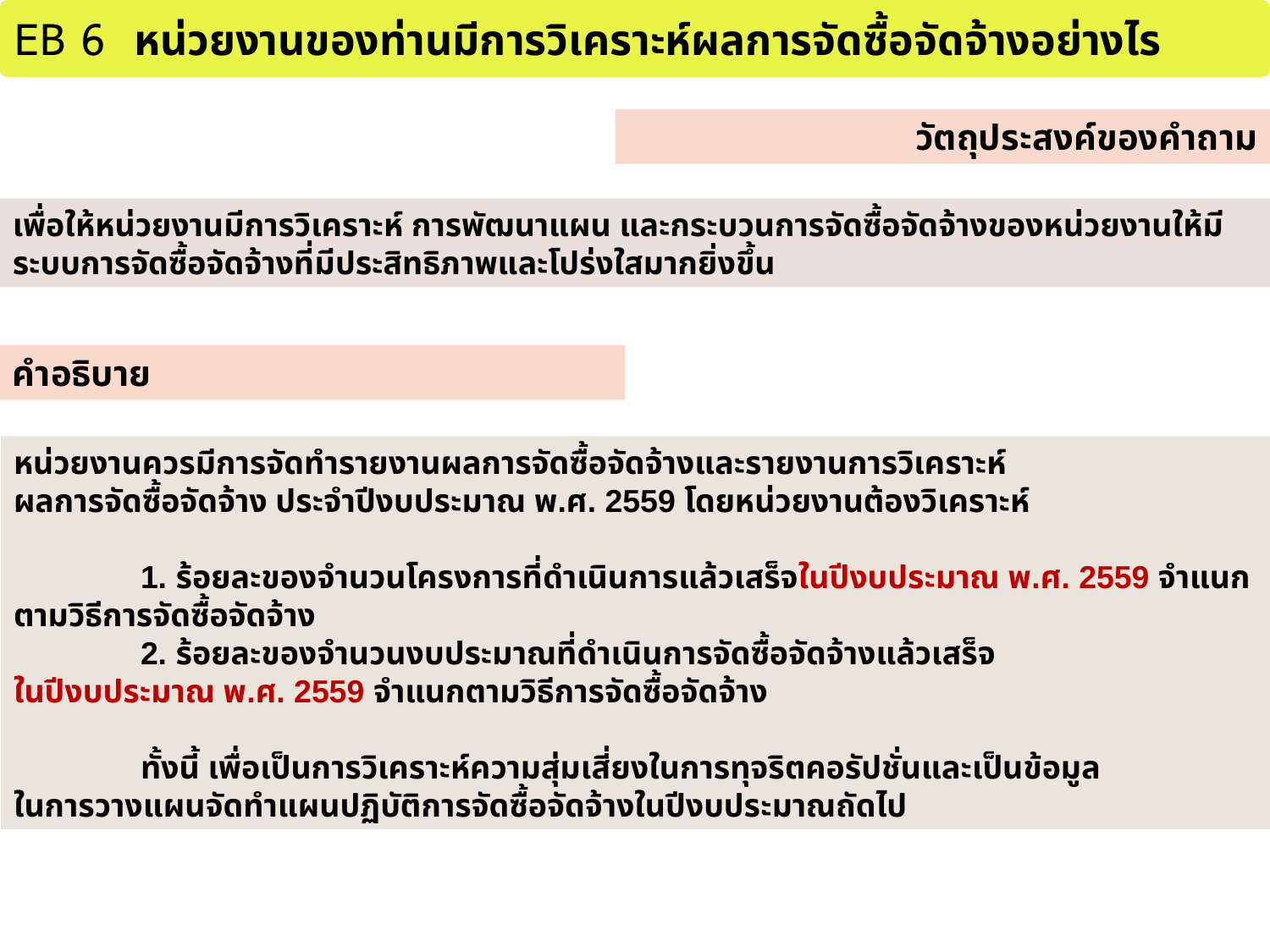

EB 6  หน่วยงานของท่านมีการวิเคราะห์ผลการจัดซื้อจัดจ้างอย่างไร
วัตถุประสงค์ของคำถาม
เพื่อให้หน่วยงานมีการวิเคราะห์ การพัฒนาแผน และกระบวนการจัดซื้อจัดจ้างของหน่วยงานให้มีระบบการจัดซื้อจัดจ้างที่มีประสิทธิภาพและโปร่งใสมากยิ่งขึ้น
คำอธิบาย
หน่วยงานควรมีการจัดทำรายงานผลการจัดซื้อจัดจ้างและรายงานการวิเคราะห์
ผลการจัดซื้อจัดจ้าง ประจำปีงบประมาณ พ.ศ. 2559 โดยหน่วยงานต้องวิเคราะห์

	1. ร้อยละของจำนวนโครงการที่ดำเนินการแล้วเสร็จในปีงบประมาณ พ.ศ. 2559 จำแนกตามวิธีการจัดซื้อจัดจ้าง
	2. ร้อยละของจำนวนงบประมาณที่ดำเนินการจัดซื้อจัดจ้างแล้วเสร็จ
ในปีงบประมาณ พ.ศ. 2559 จำแนกตามวิธีการจัดซื้อจัดจ้าง

	ทั้งนี้ เพื่อเป็นการวิเคราะห์ความสุ่มเสี่ยงในการทุจริตคอรัปชั่นและเป็นข้อมูล
ในการวางแผนจัดทำแผนปฏิบัติการจัดซื้อจัดจ้างในปีงบประมาณถัดไป